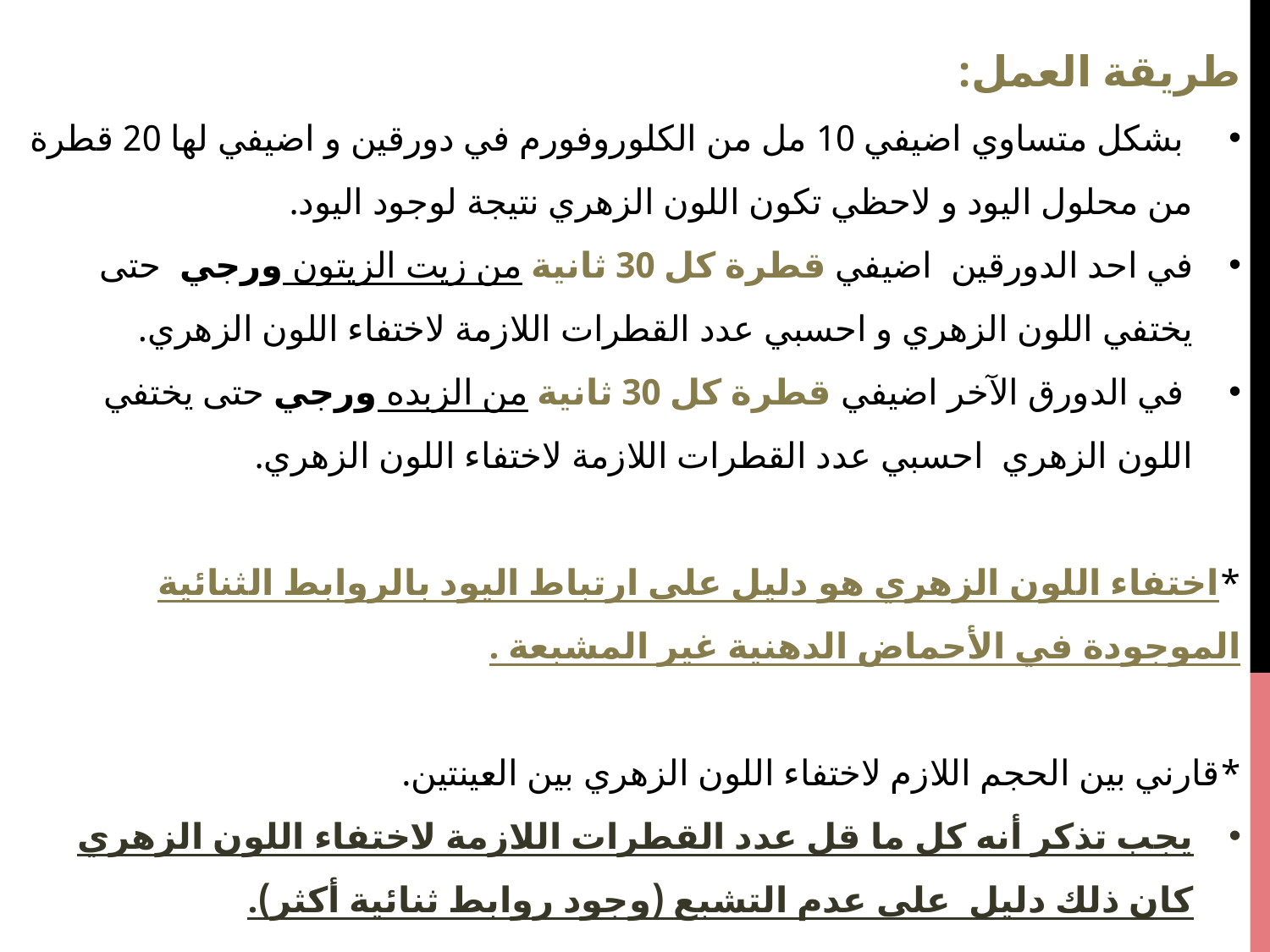

طريقة العمل:
 بشكل متساوي اضيفي 10 مل من الكلوروفورم في دورقين و اضيفي لها 20 قطرة من محلول اليود و لاحظي تكون اللون الزهري نتيجة لوجود اليود.
في احد الدورقين  اضيفي قطرة كل 30 ثانية من زيت الزيتون ورجي  حتى يختفي اللون الزهري و احسبي عدد القطرات اللازمة لاختفاء اللون الزهري.
 في الدورق الآخر اضيفي قطرة كل 30 ثانية من الزبده ورجي حتى يختفي اللون الزهري  احسبي عدد القطرات اللازمة لاختفاء اللون الزهري.

*اختفاء اللون الزهري هو دليل على ارتباط اليود بالروابط الثنائية الموجودة في الأحماض الدهنية غير المشبعة .

*قارني بين الحجم اللازم لاختفاء اللون الزهري بين العينتين.
يجب تذكر أنه كل ما قل عدد القطرات اللازمة لاختفاء اللون الزهري كان ذلك دليل  على عدم التشبع (وجود روابط ثنائية أكثر).